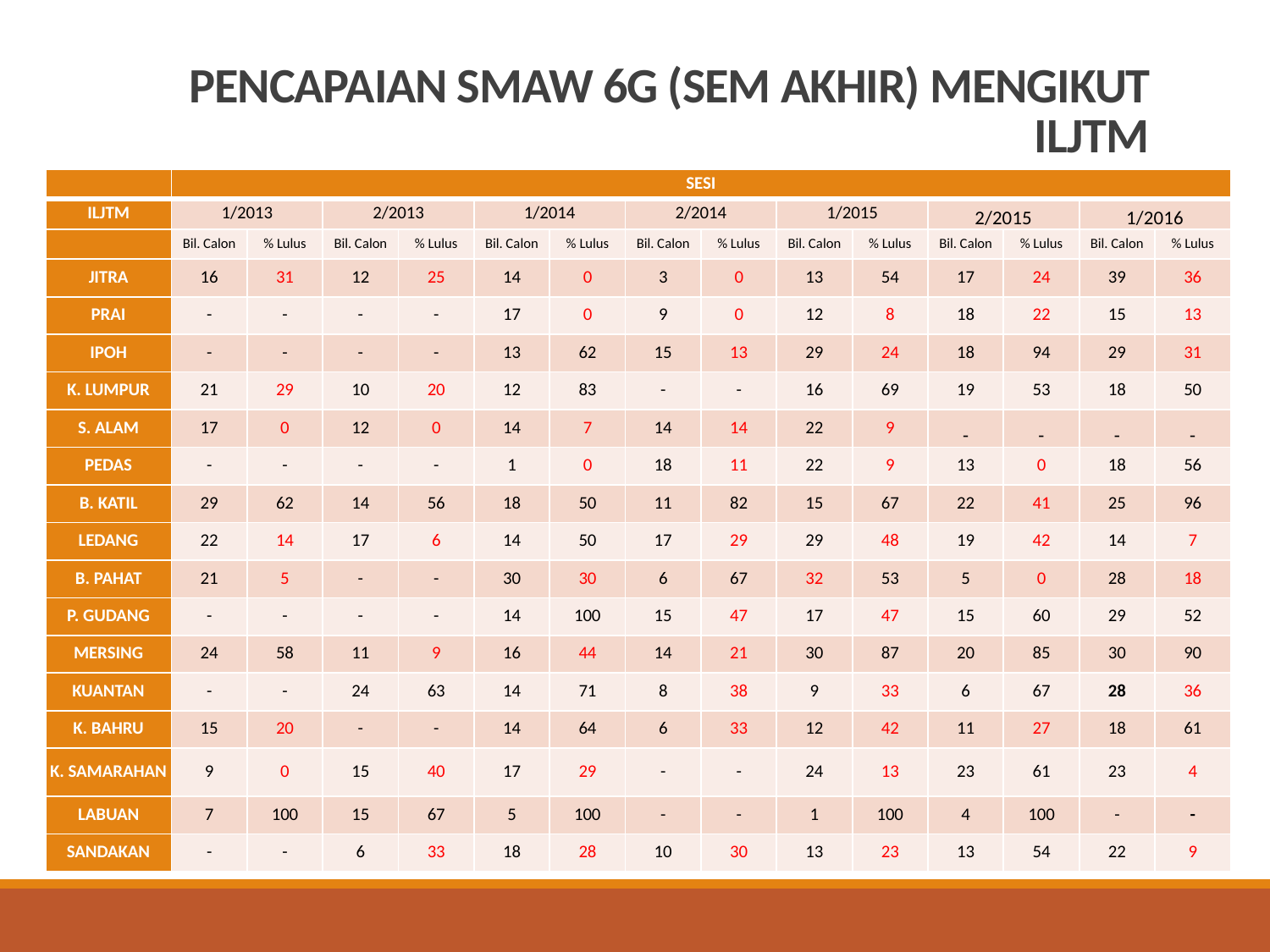

# PENCAPAIAN SMAW 6G (SEM AKHIR) MENGIKUT ILJTM
|  | SESI |  |  |  |  |  |  |  |  |  |  |  |  |  |
| --- | --- | --- | --- | --- | --- | --- | --- | --- | --- | --- | --- | --- | --- | --- |
| ILJTM | 1/2013 |  | 2/2013 |  | 1/2014 |  | 2/2014 |  | 1/2015 |  | 2/2015 |  | 1/2016 |  |
|  | Bil. Calon | % Lulus | Bil. Calon | % Lulus | Bil. Calon | % Lulus | Bil. Calon | % Lulus | Bil. Calon | % Lulus | Bil. Calon | % Lulus | Bil. Calon | % Lulus |
| JITRA | 16 | 31 | 12 | 25 | 14 | 0 | 3 | 0 | 13 | 54 | 17 | 24 | 39 | 36 |
| PRAI | - | - | - | - | 17 | 0 | 9 | 0 | 12 | 8 | 18 | 22 | 15 | 13 |
| IPOH | - | - | - | - | 13 | 62 | 15 | 13 | 29 | 24 | 18 | 94 | 29 | 31 |
| K. LUMPUR | 21 | 29 | 10 | 20 | 12 | 83 | - | - | 16 | 69 | 19 | 53 | 18 | 50 |
| S. ALAM | 17 | 0 | 12 | 0 | 14 | 7 | 14 | 14 | 22 | 9 | - | - | - | - |
| PEDAS | - | - | - | - | 1 | 0 | 18 | 11 | 22 | 9 | 13 | 0 | 18 | 56 |
| B. KATIL | 29 | 62 | 14 | 56 | 18 | 50 | 11 | 82 | 15 | 67 | 22 | 41 | 25 | 96 |
| LEDANG | 22 | 14 | 17 | 6 | 14 | 50 | 17 | 29 | 29 | 48 | 19 | 42 | 14 | 7 |
| B. PAHAT | 21 | 5 | - | - | 30 | 30 | 6 | 67 | 32 | 53 | 5 | 0 | 28 | 18 |
| P. GUDANG | - | - | - | - | 14 | 100 | 15 | 47 | 17 | 47 | 15 | 60 | 29 | 52 |
| MERSING | 24 | 58 | 11 | 9 | 16 | 44 | 14 | 21 | 30 | 87 | 20 | 85 | 30 | 90 |
| KUANTAN | - | - | 24 | 63 | 14 | 71 | 8 | 38 | 9 | 33 | 6 | 67 | 28 | 36 |
| K. BAHRU | 15 | 20 | - | - | 14 | 64 | 6 | 33 | 12 | 42 | 11 | 27 | 18 | 61 |
| K. SAMARAHAN | 9 | 0 | 15 | 40 | 17 | 29 | - | - | 24 | 13 | 23 | 61 | 23 | 4 |
| LABUAN | 7 | 100 | 15 | 67 | 5 | 100 | - | - | 1 | 100 | 4 | 100 | - | - |
| SANDAKAN | - | - | 6 | 33 | 18 | 28 | 10 | 30 | 13 | 23 | 13 | 54 | 22 | 9 |